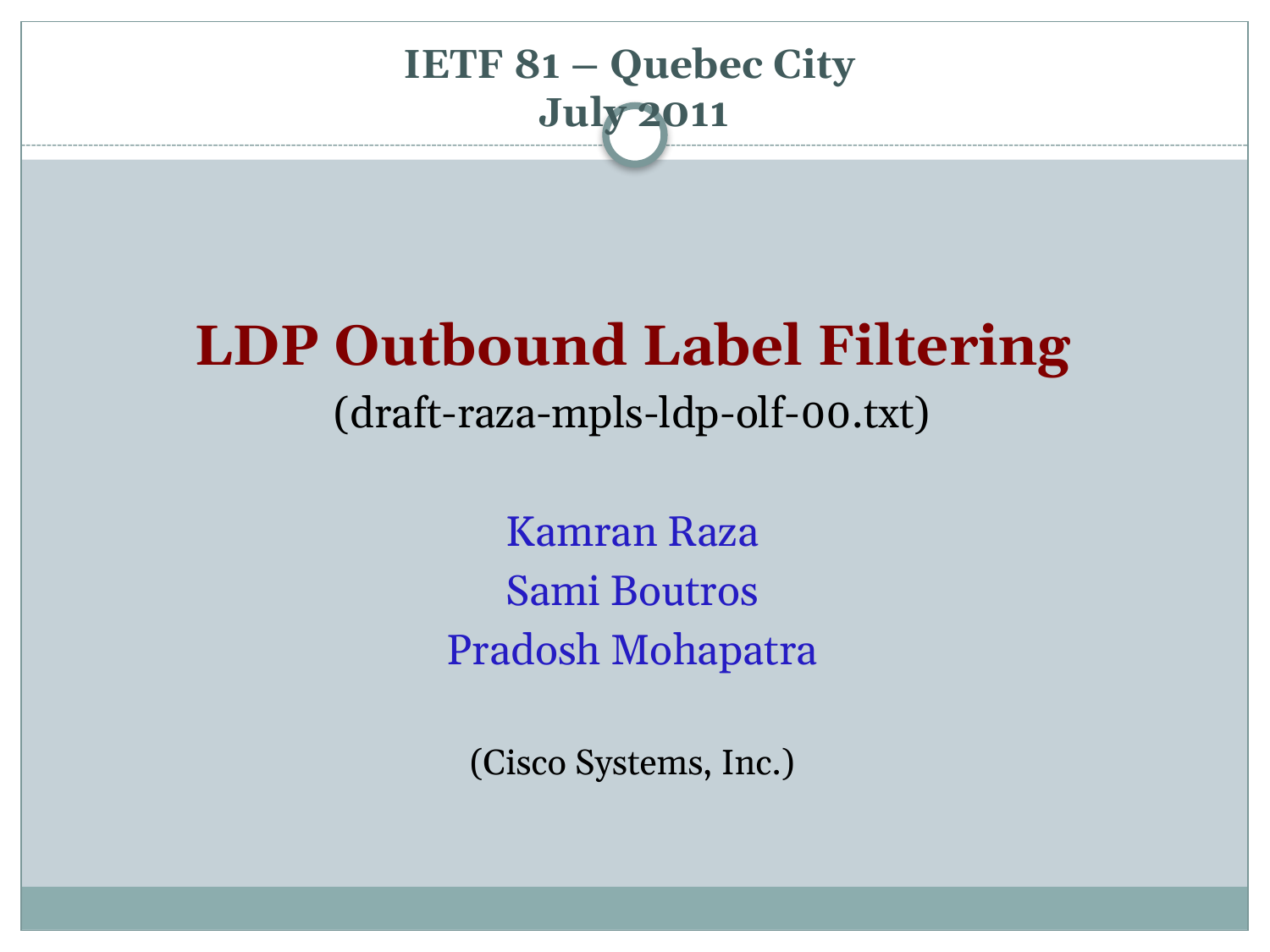

# IETF 81 – Quebec City July 2011

LDP Outbound Label Filtering
(draft-raza-mpls-ldp-olf-00.txt)

Kamran Raza
Sami Boutros
Pradosh Mohapatra

(Cisco Systems, Inc.)